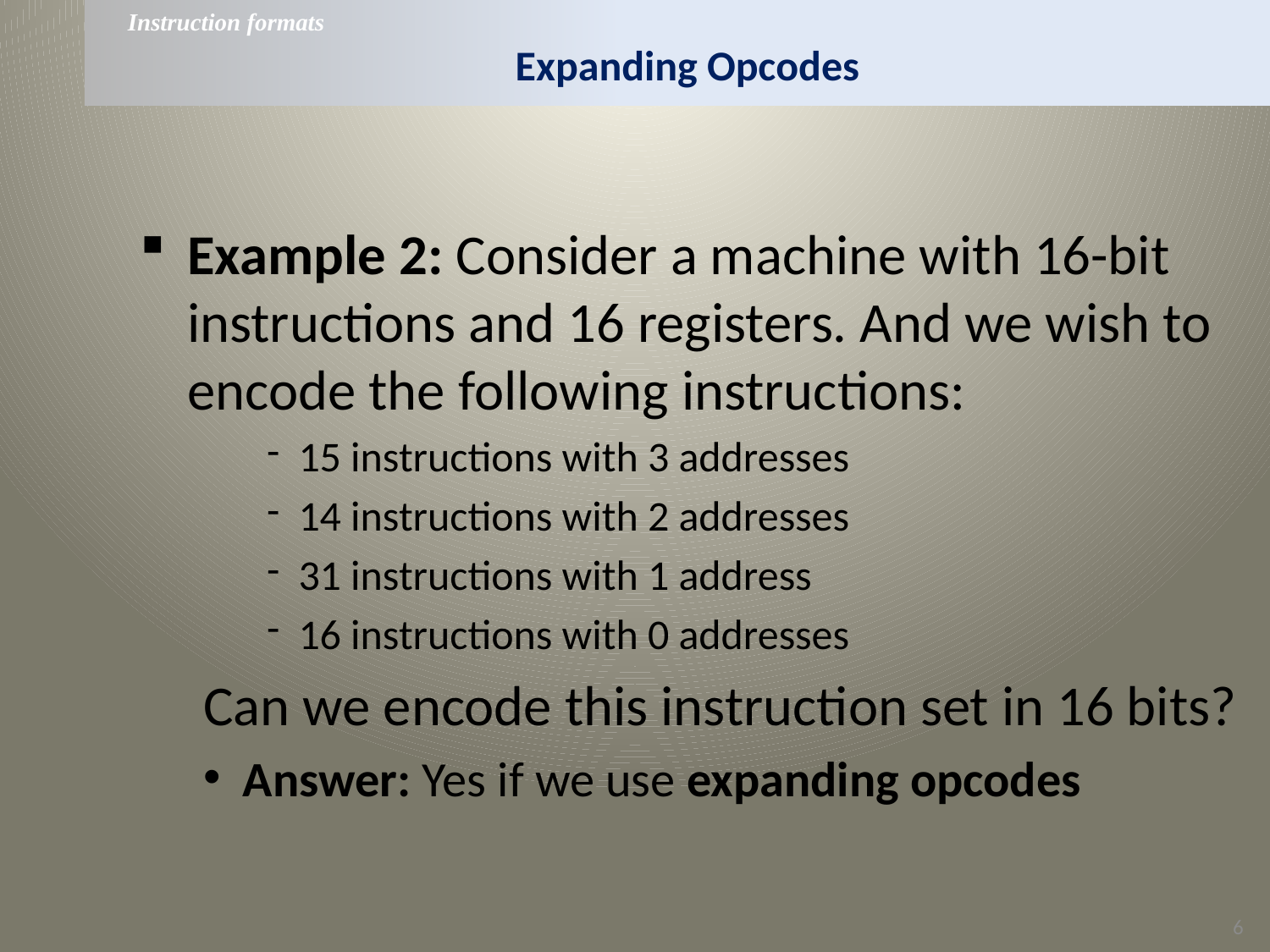

Instruction formats
# Expanding Opcodes
Example 2: Consider a machine with 16-bit instructions and 16 registers. And we wish to encode the following instructions:
15 instructions with 3 addresses
14 instructions with 2 addresses
31 instructions with 1 address
16 instructions with 0 addresses
Can we encode this instruction set in 16 bits?
Answer: Yes if we use expanding opcodes